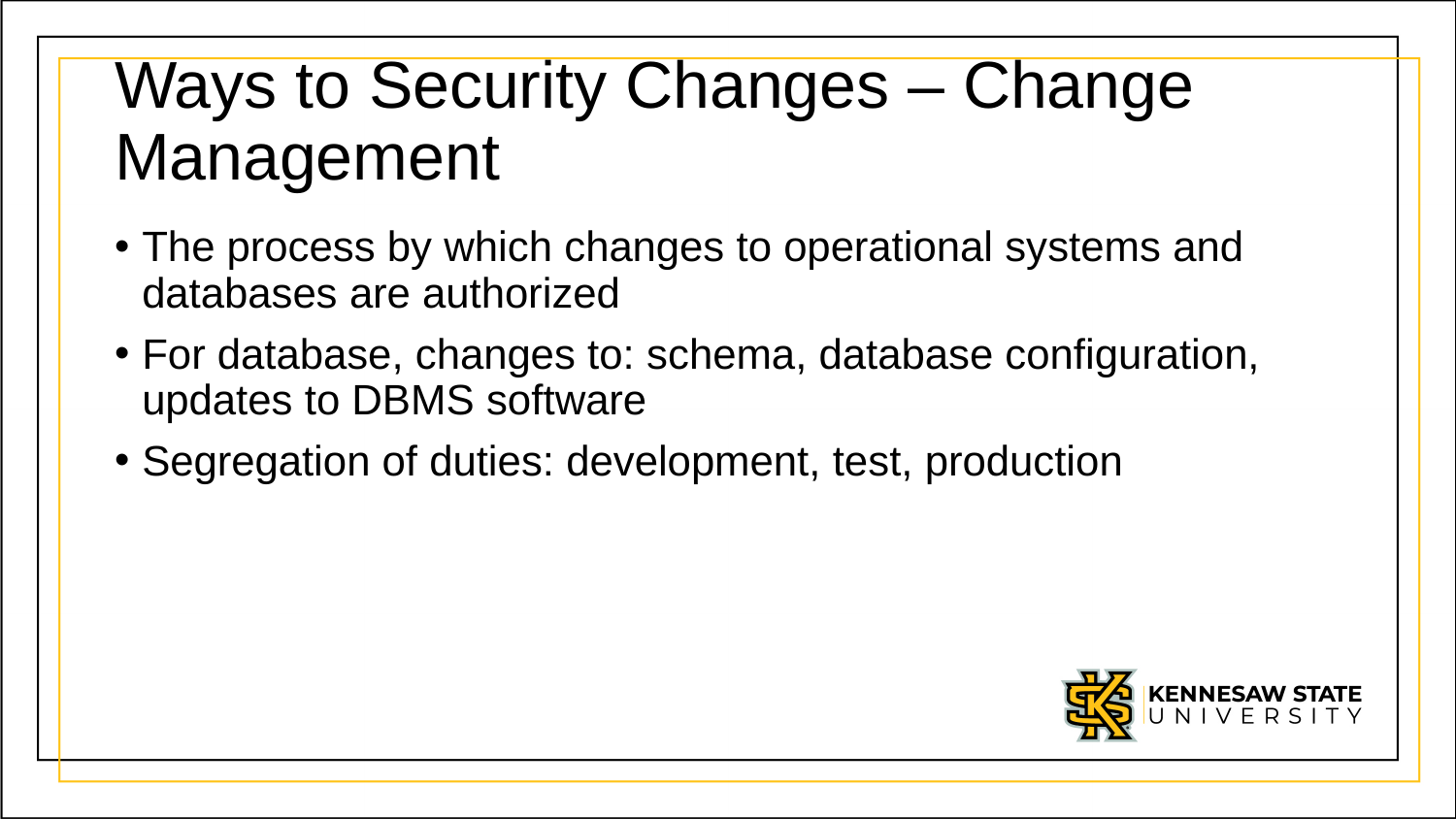

# Ways to Security Changes – Change Management
The process by which changes to operational systems and databases are authorized
For database, changes to: schema, database configuration, updates to DBMS software
Segregation of duties: development, test, production